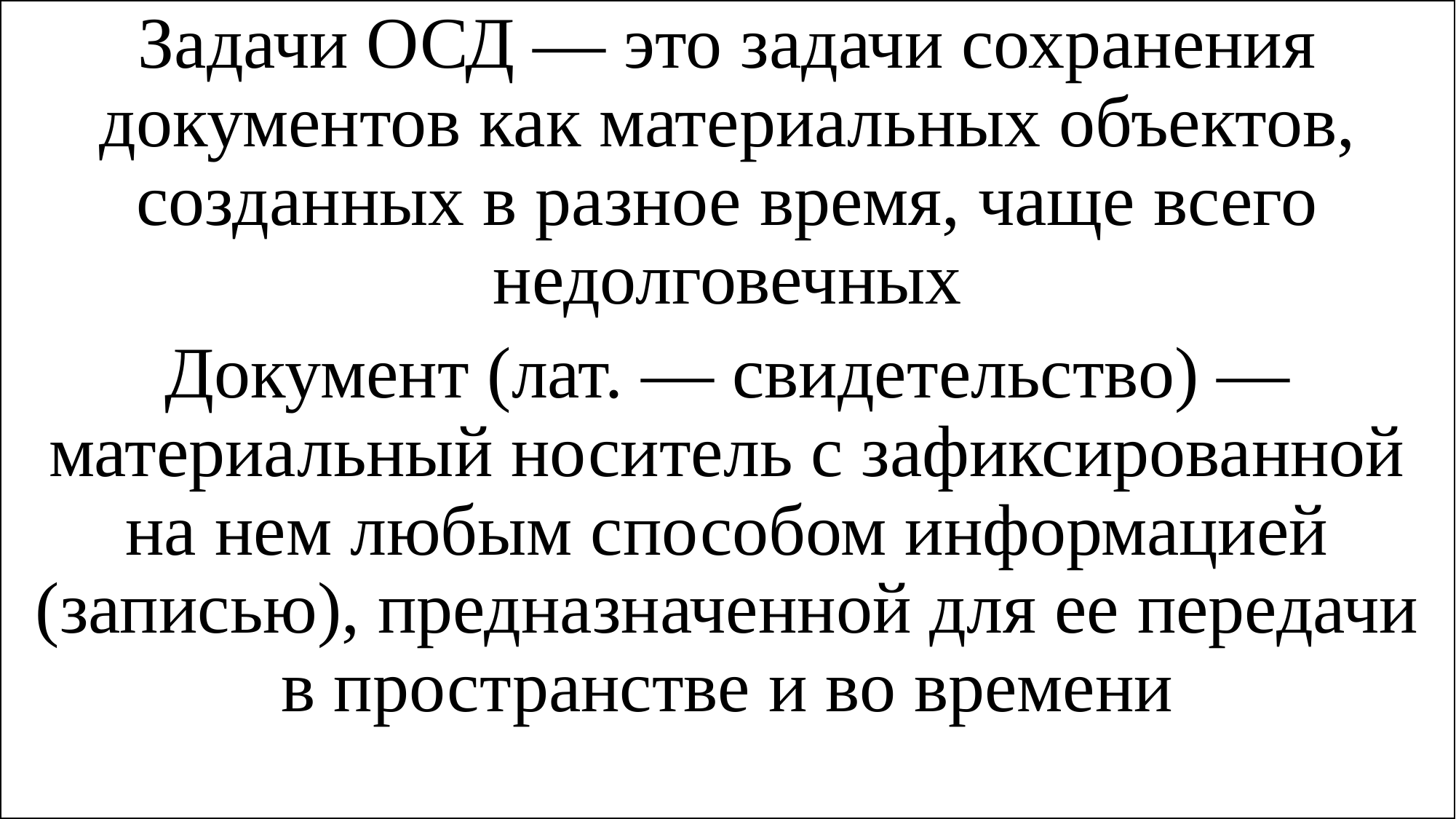

Задачи ОСД — это задачи сохранения документов как материальных объектов, созданных в разное время, чаще всего недолговечных
Документ (лат. — свидетельство) — материальный носитель с зафиксированной на нем любым способом информацией (записью), предназначенной для ее передачи в пространстве и во времени